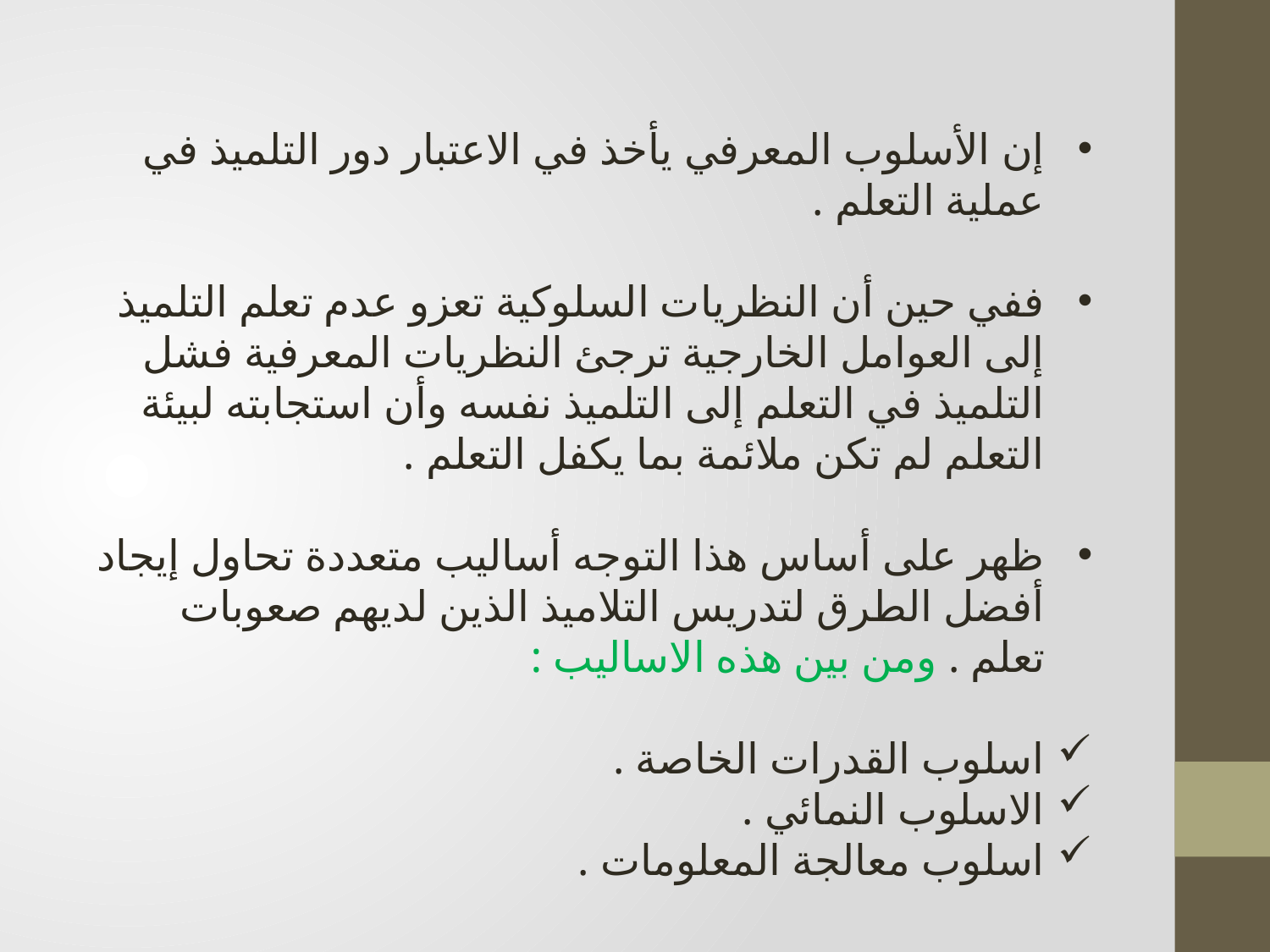

إن الأسلوب المعرفي يأخذ في الاعتبار دور التلميذ في عملية التعلم .

ففي حين أن النظريات السلوكية تعزو عدم تعلم التلميذ إلى العوامل الخارجية ترجئ النظريات المعرفية فشل التلميذ في التعلم إلى التلميذ نفسه وأن استجابته لبيئة التعلم لم تكن ملائمة بما يكفل التعلم .

ظهر على أساس هذا التوجه أساليب متعددة تحاول إيجاد أفضل الطرق لتدريس التلاميذ الذين لديهم صعوبات تعلم . ومن بين هذه الاساليب :

اسلوب القدرات الخاصة .
الاسلوب النمائي .
اسلوب معالجة المعلومات .